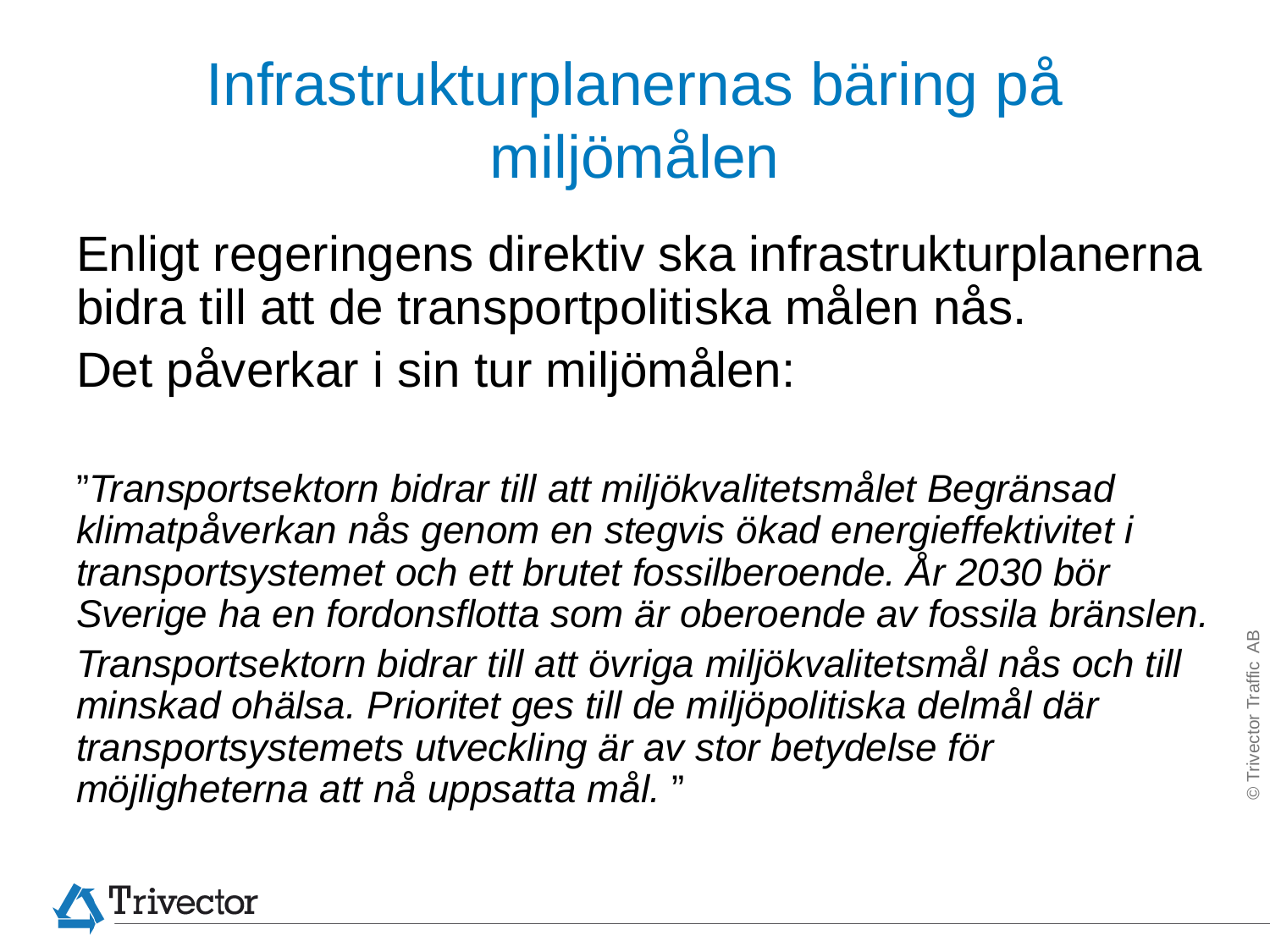

# Infrastrukturplanernas bäring på miljömålen
Enligt regeringens direktiv ska infrastrukturplanerna bidra till att de transportpolitiska målen nås.
Det påverkar i sin tur miljömålen:

”Transportsektorn bidrar till att miljökvalitetsmålet Begränsad klimatpåverkan nås genom en stegvis ökad energieffektivitet i transportsystemet och ett brutet fossilberoende. År 2030 bör Sverige ha en fordonsflotta som är oberoende av fossila bränslen.
Transportsektorn bidrar till att övriga miljökvalitetsmål nås och till minskad ohälsa. Prioritet ges till de miljöpolitiska delmål där transportsystemets utveckling är av stor betydelse för möjligheterna att nå uppsatta mål. ”